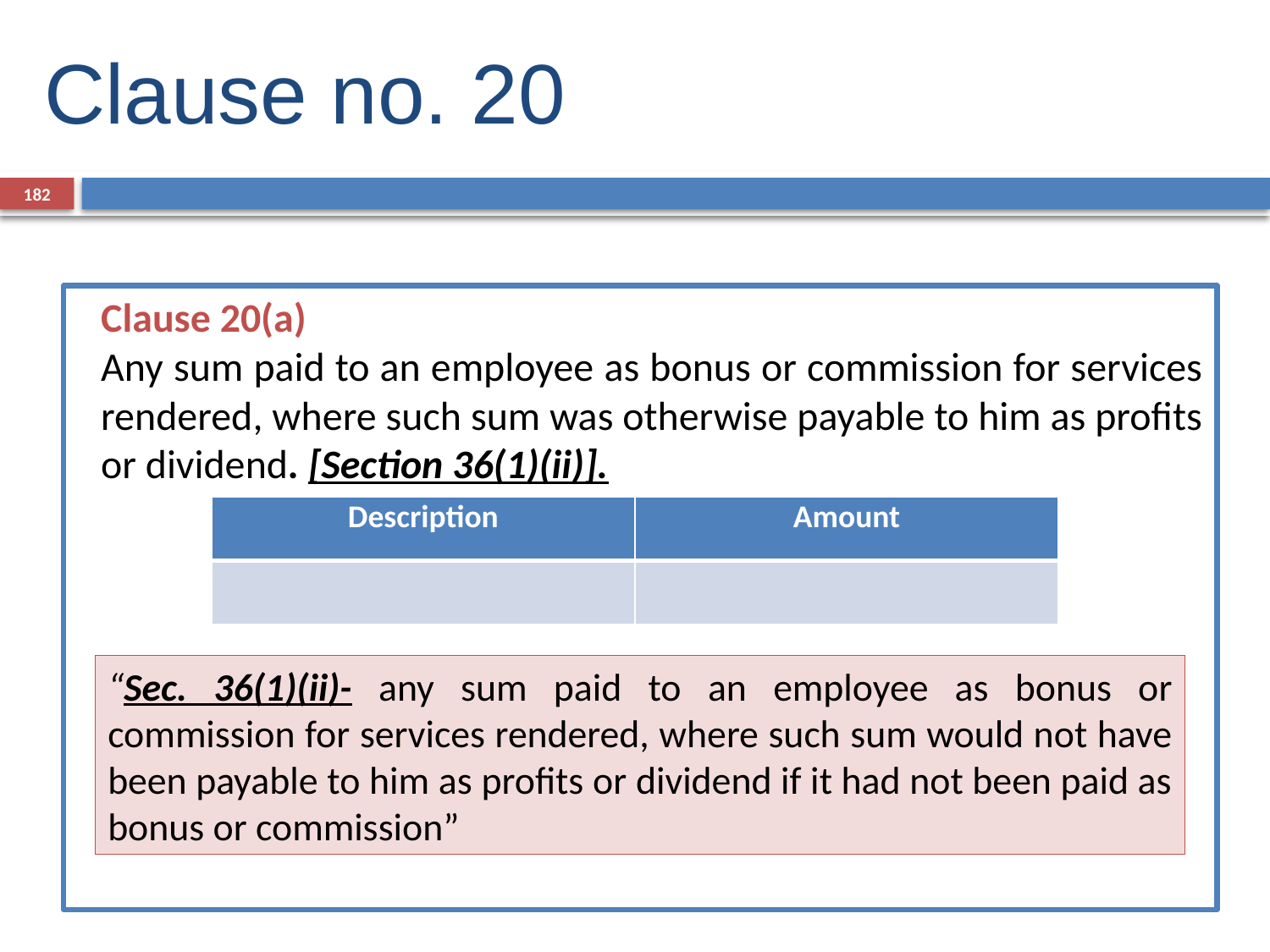

# Clause no. 20
182
Clause 20(a)
Any sum paid to an employee as bonus or commission for services rendered, where such sum was otherwise payable to him as profits or dividend. [Section 36(1)(ii)].

| Description | Amount |
| --- | --- |
|  |  |
“Sec. 36(1)(ii)- any sum paid to an employee as bonus or commission for services rendered, where such sum would not have been payable to him as profits or dividend if it had not been paid as bonus or commission”